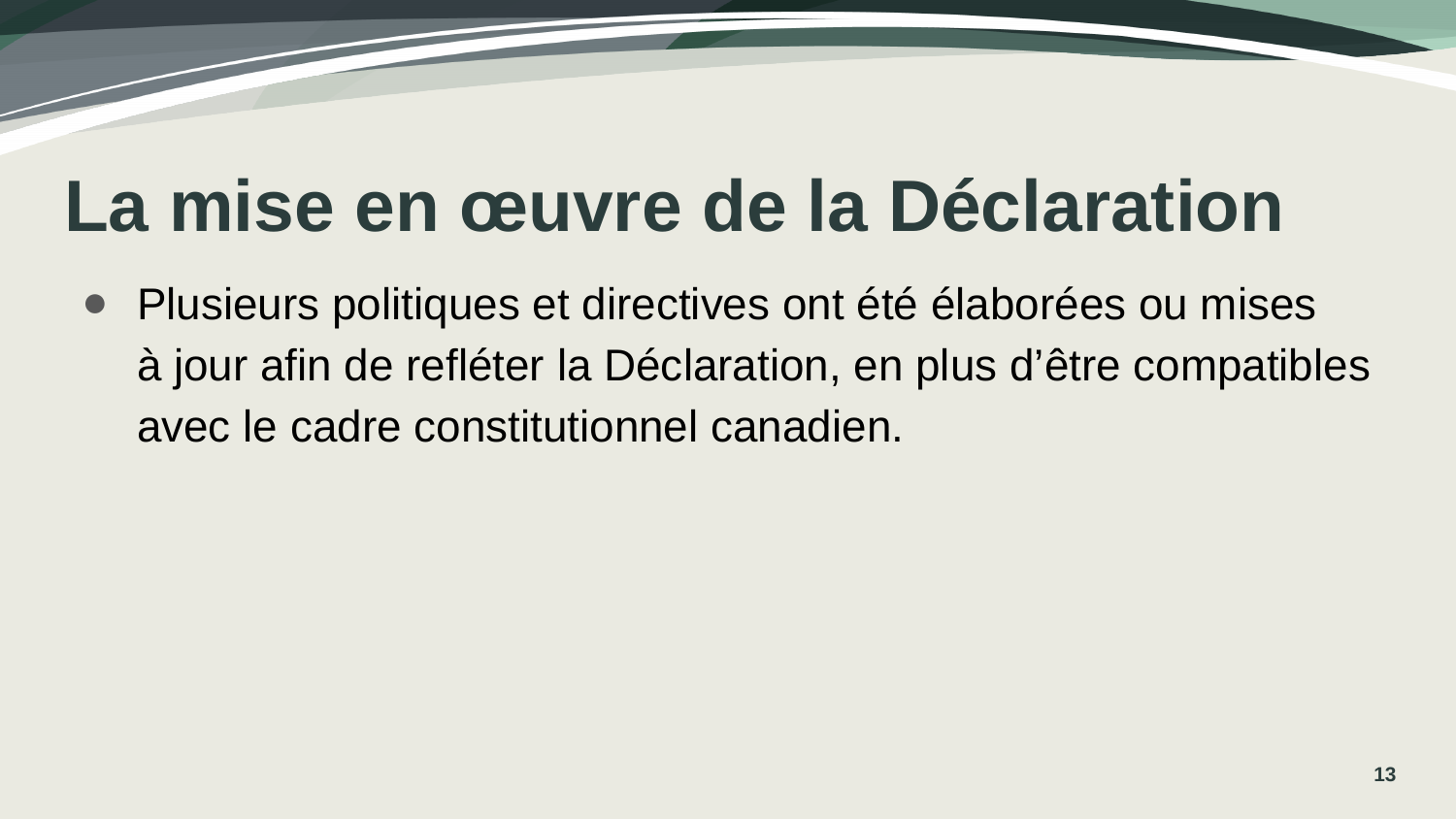

# La mise en œuvre de la Déclaration
Plusieurs politiques et directives ont été élaborées ou mises
à jour afin de refléter la Déclaration, en plus d’être compatibles avec le cadre constitutionnel canadien.
13